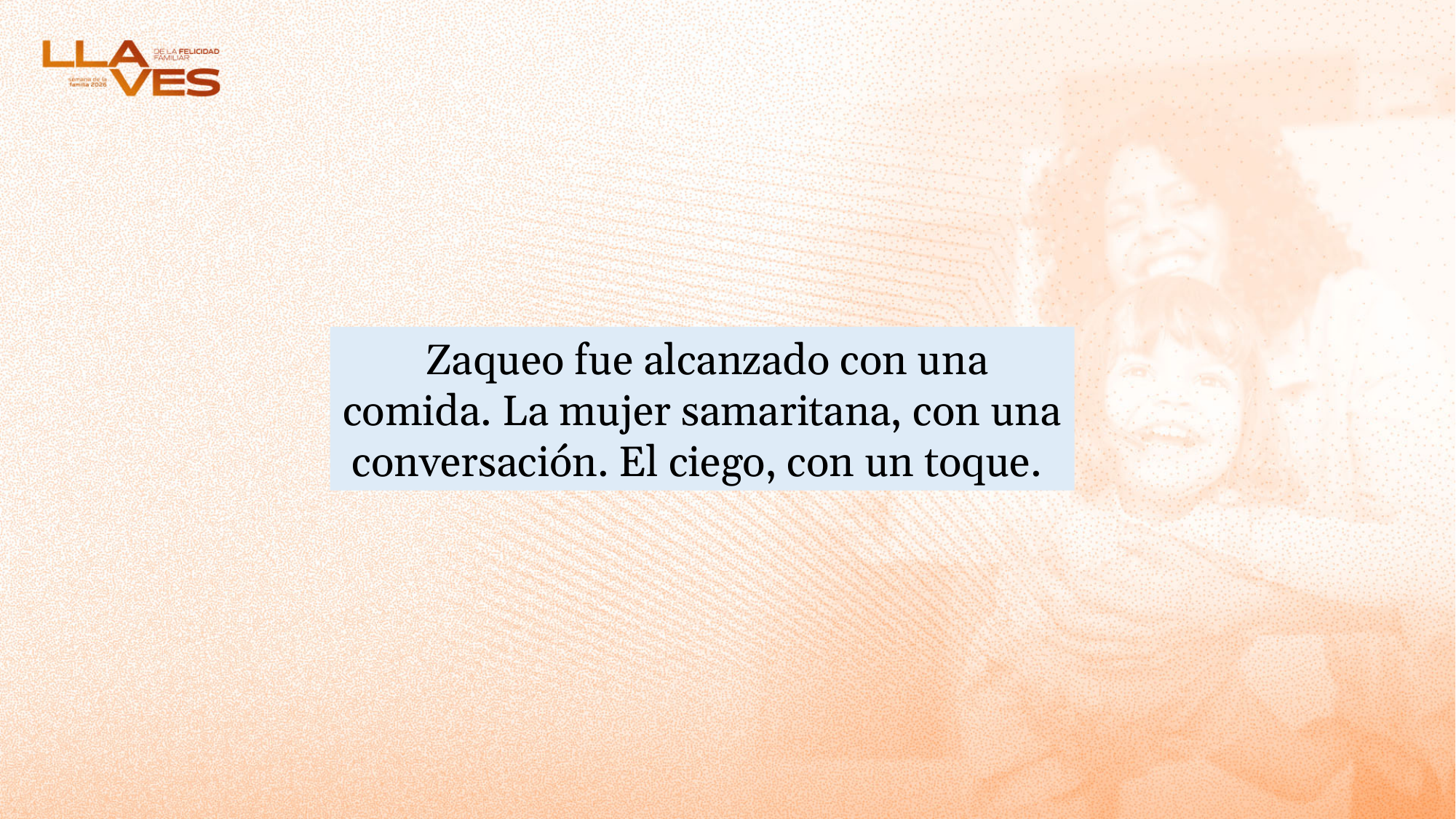

Zaqueo fue alcanzado con una comida. La mujer samaritana, con una conversación. El ciego, con un toque.